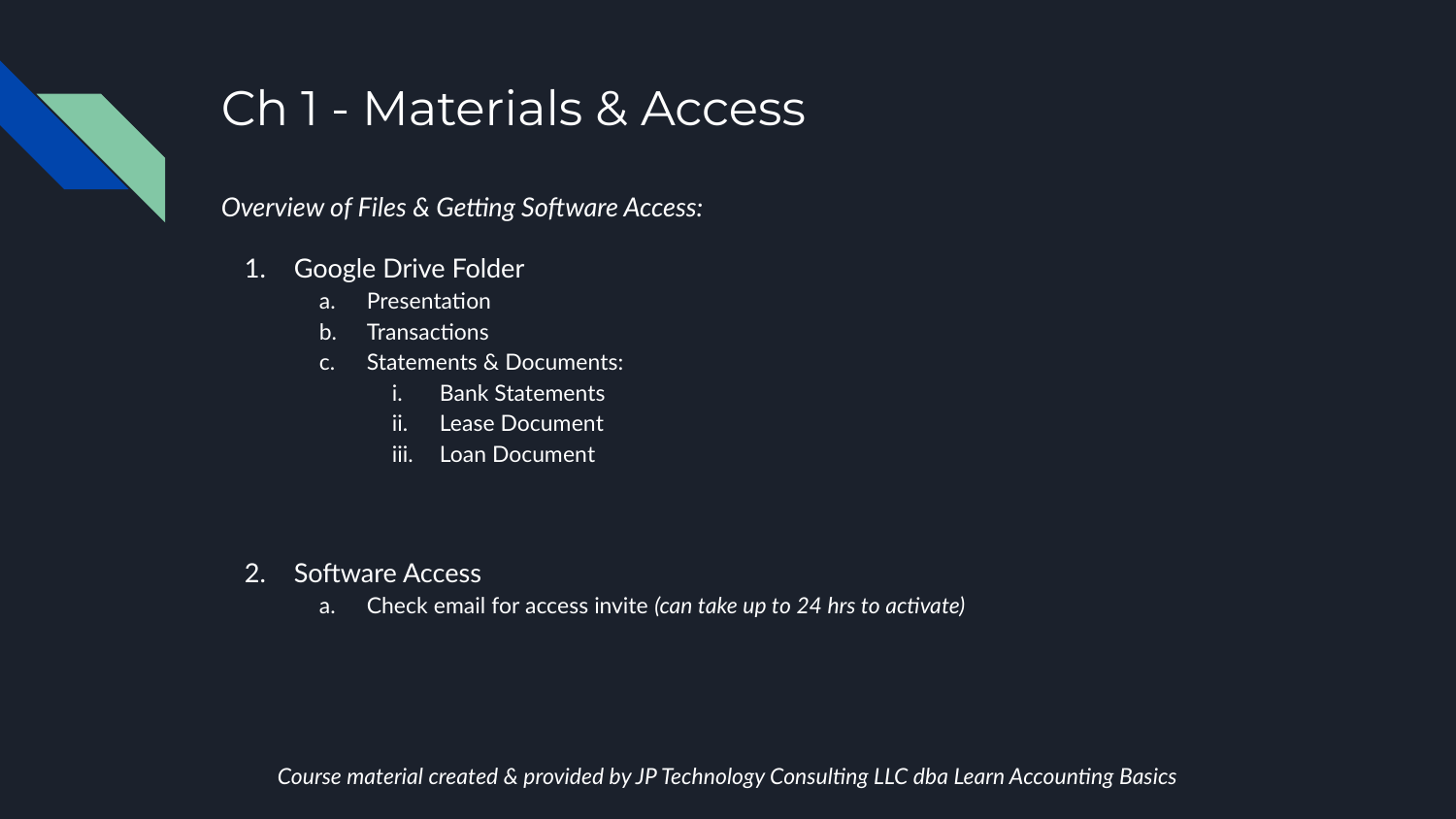

# Ch 1 - Materials & Access
Overview of Files & Getting Software Access:
Google Drive Folder
Presentation
Transactions
Statements & Documents:
Bank Statements
Lease Document
Loan Document

Software Access
Check email for access invite (can take up to 24 hrs to activate)